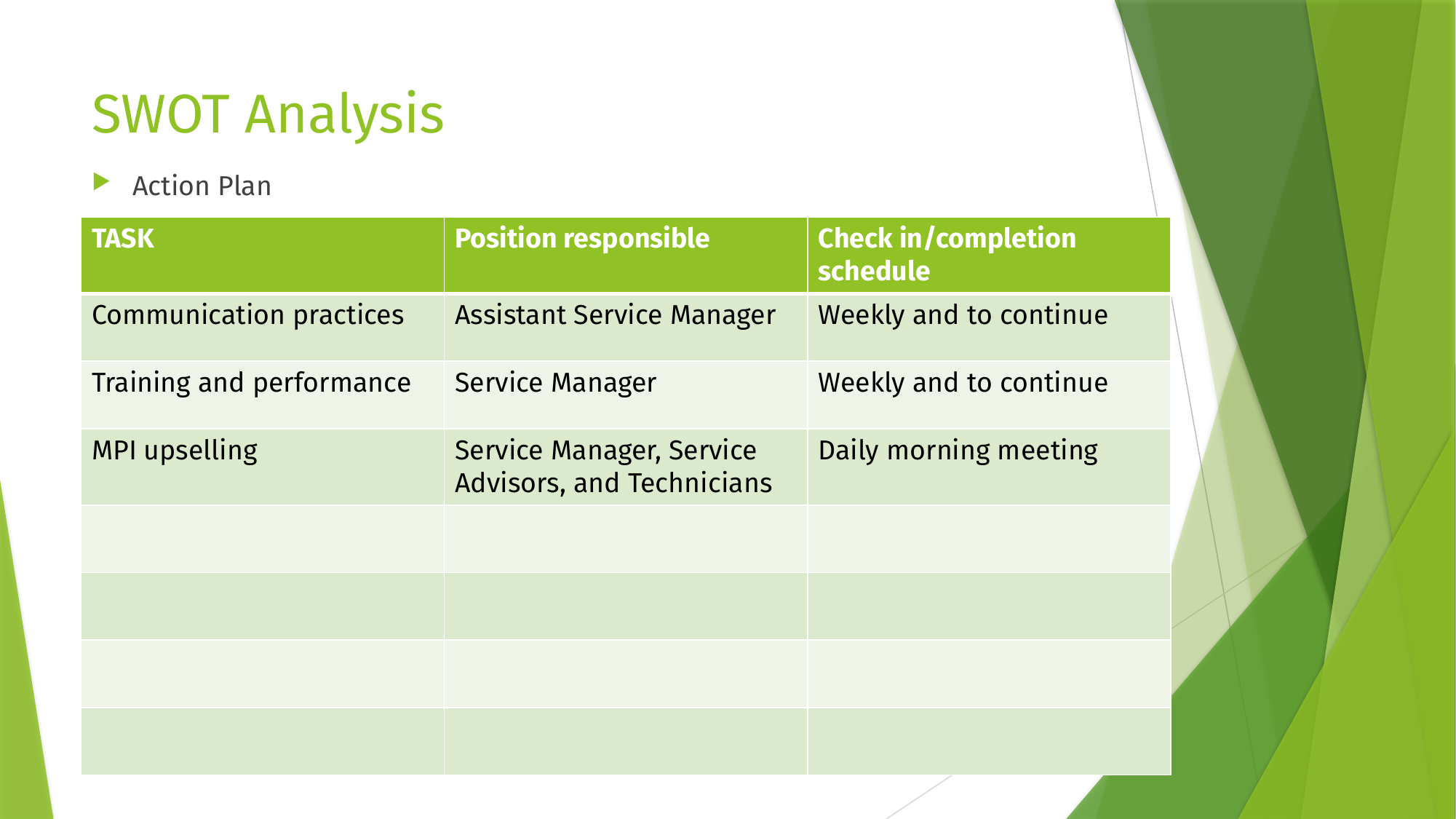

# SWOT Analysis
Action Plan

| TASK | Position responsible | Check in/completion schedule |
| --- | --- | --- |
| Communication practices | Assistant Service Manager | Weekly and to continue |
| Training and performance | Service Manager | Weekly and to continue |
| MPI upselling | Service Manager, Service Advisors, and Technicians | Daily morning meeting |
|  |  |  |
|  |  |  |
|  |  |  |
|  |  |  |